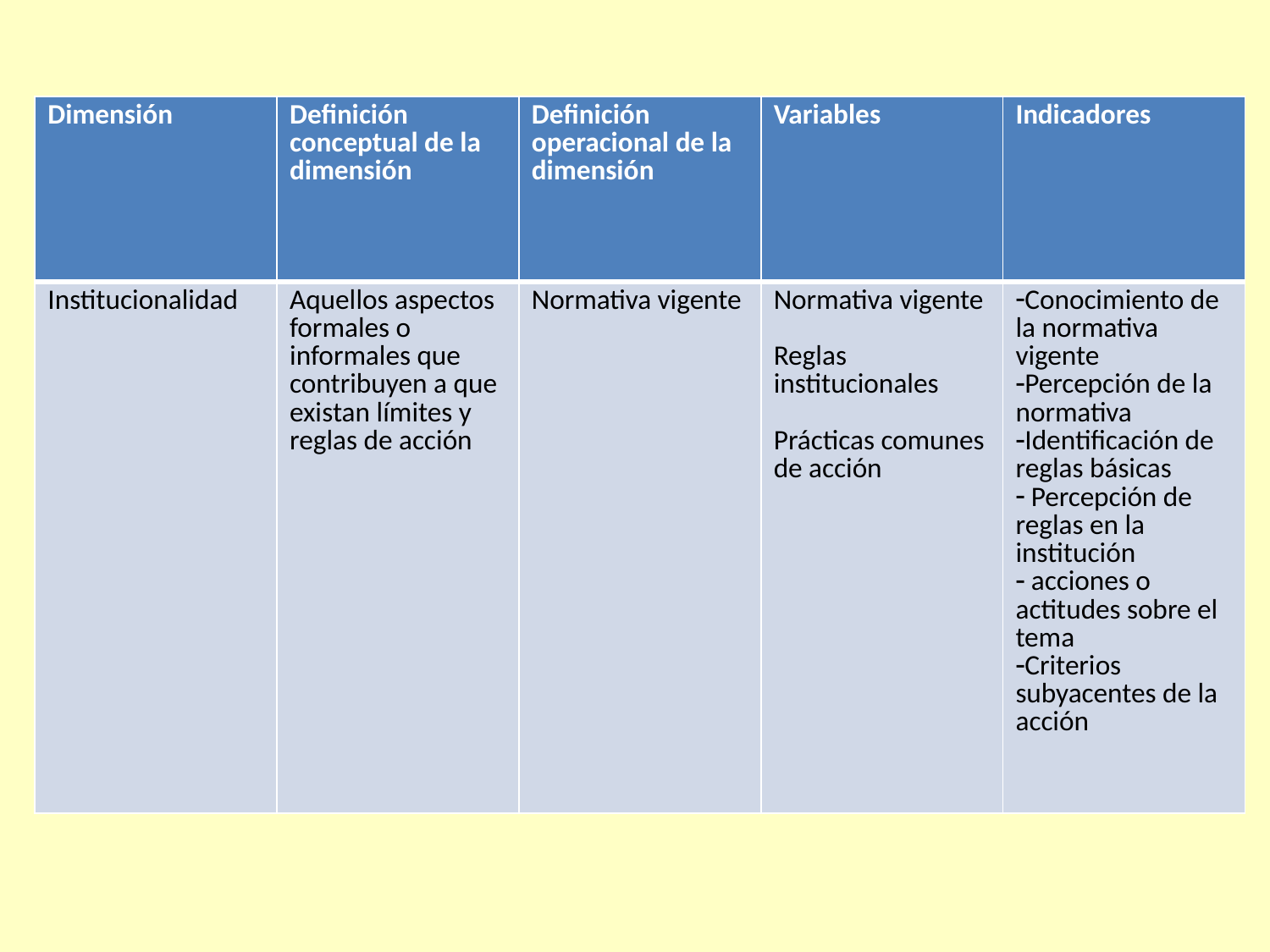

| Dimensión | Definición conceptual de la dimensión | Definición operacional de la dimensión | Variables | Indicadores |
| --- | --- | --- | --- | --- |
| Institucionalidad | Aquellos aspectos formales o informales que contribuyen a que existan límites y reglas de acción | Normativa vigente | Normativa vigente Reglas institucionales Prácticas comunes de acción | Conocimiento de la normativa vigente Percepción de la normativa Identificación de reglas básicas Percepción de reglas en la institución acciones o actitudes sobre el tema Criterios subyacentes de la acción |